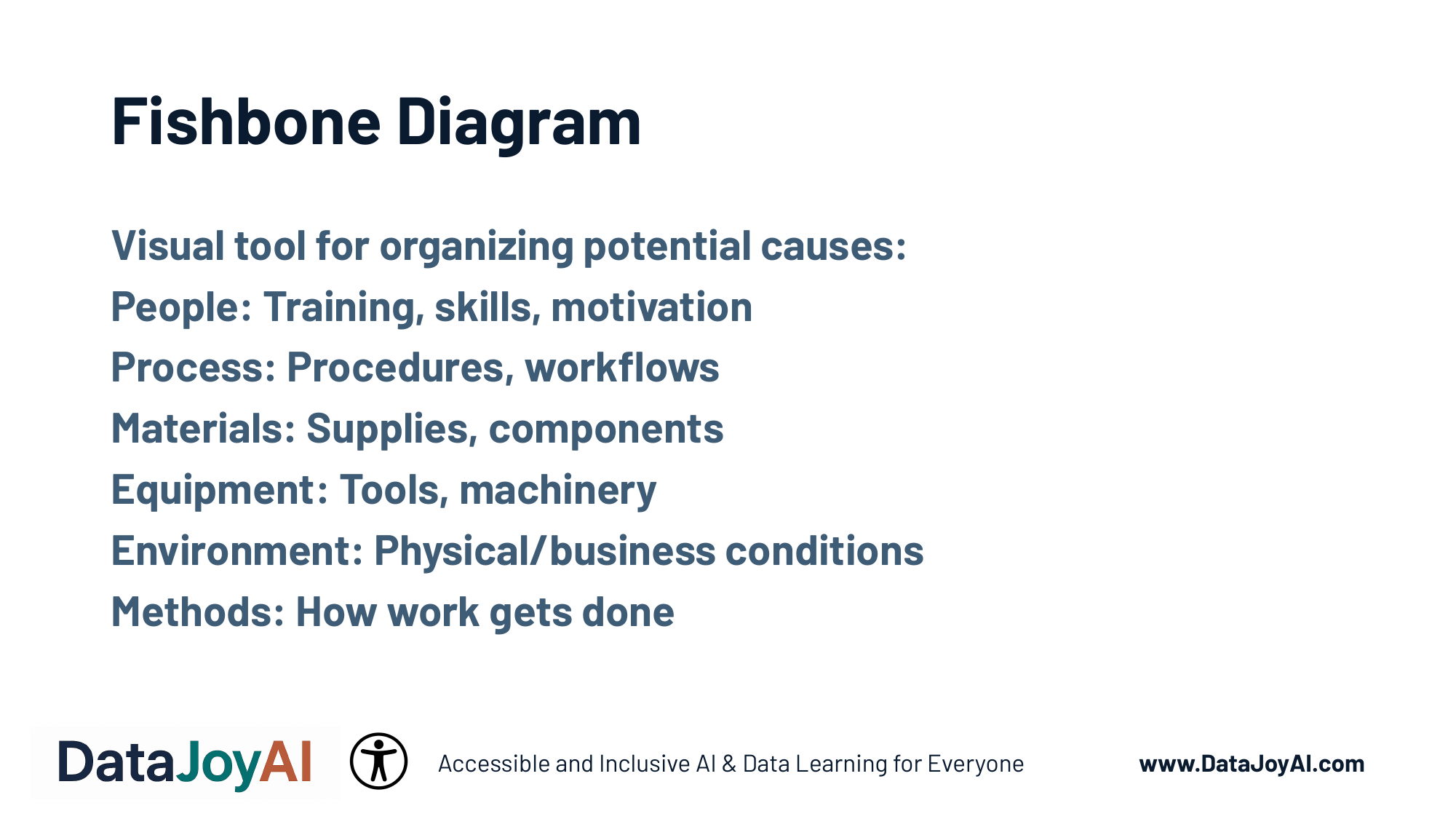

# Fishbone Diagram
Visual tool for organizing potential causes:
People: Training, skills, motivation
Process: Procedures, workflows
Materials: Supplies, components
Equipment: Tools, machinery
Environment: Physical/business conditions
Methods: How work gets done